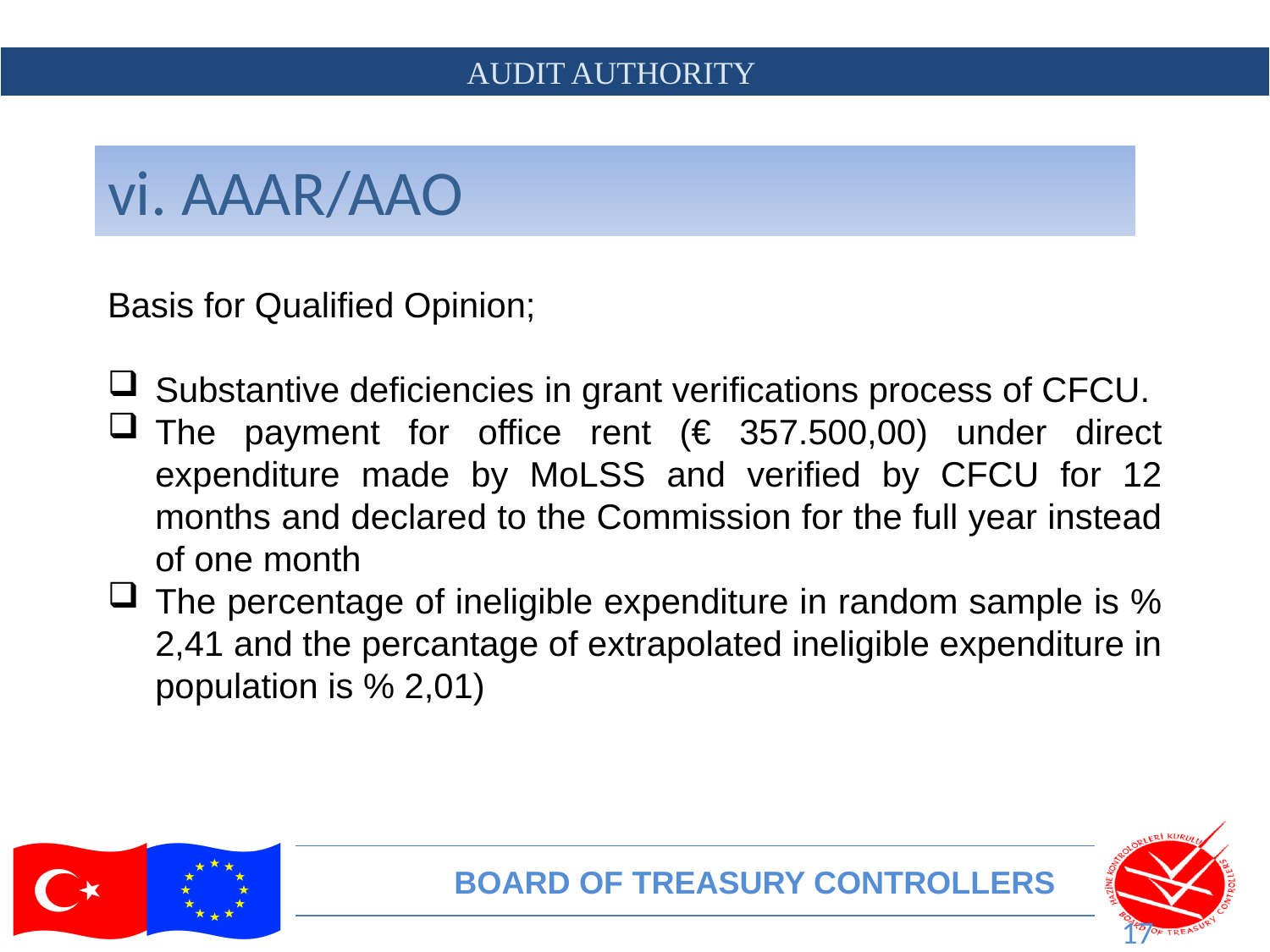

# vi. AAAR/AAO
Basis for Qualified Opinion;

Substantive deficiencies in grant verifications process of CFCU.
The payment for office rent (€ 357.500,00) under direct expenditure made by MoLSS and verified by CFCU for 12 months and declared to the Commission for the full year instead of one month
The percentage of ineligible expenditure in random sample is % 2,41 and the percantage of extrapolated ineligible expenditure in population is % 2,01)

17